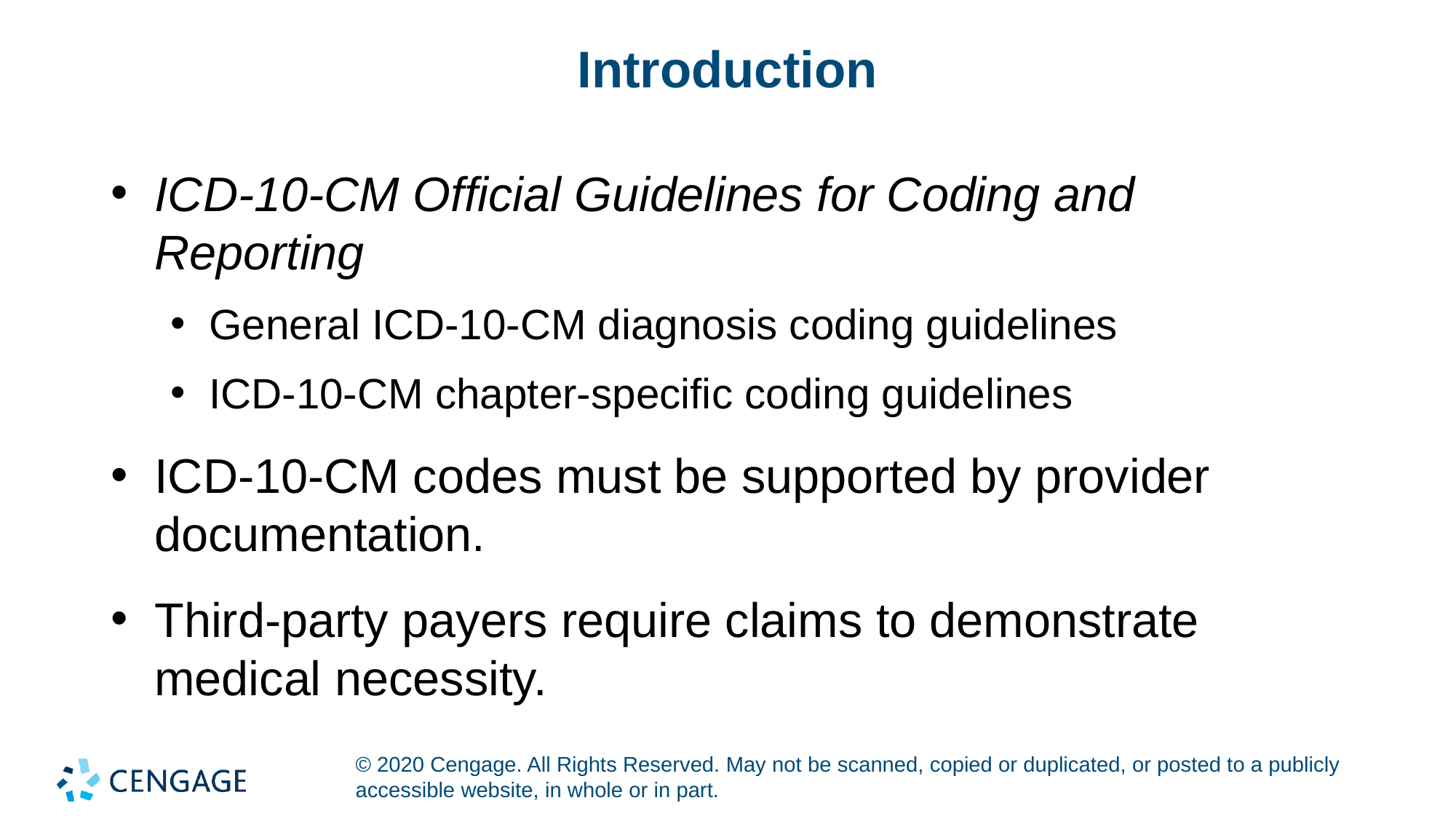

# Introduction
ICD-10-CM Official Guidelines for Coding and Reporting
General ICD-10-CM diagnosis coding guidelines
ICD-10-CM chapter-specific coding guidelines
ICD-10-CM codes must be supported by provider documentation.
Third-party payers require claims to demonstrate medical necessity.